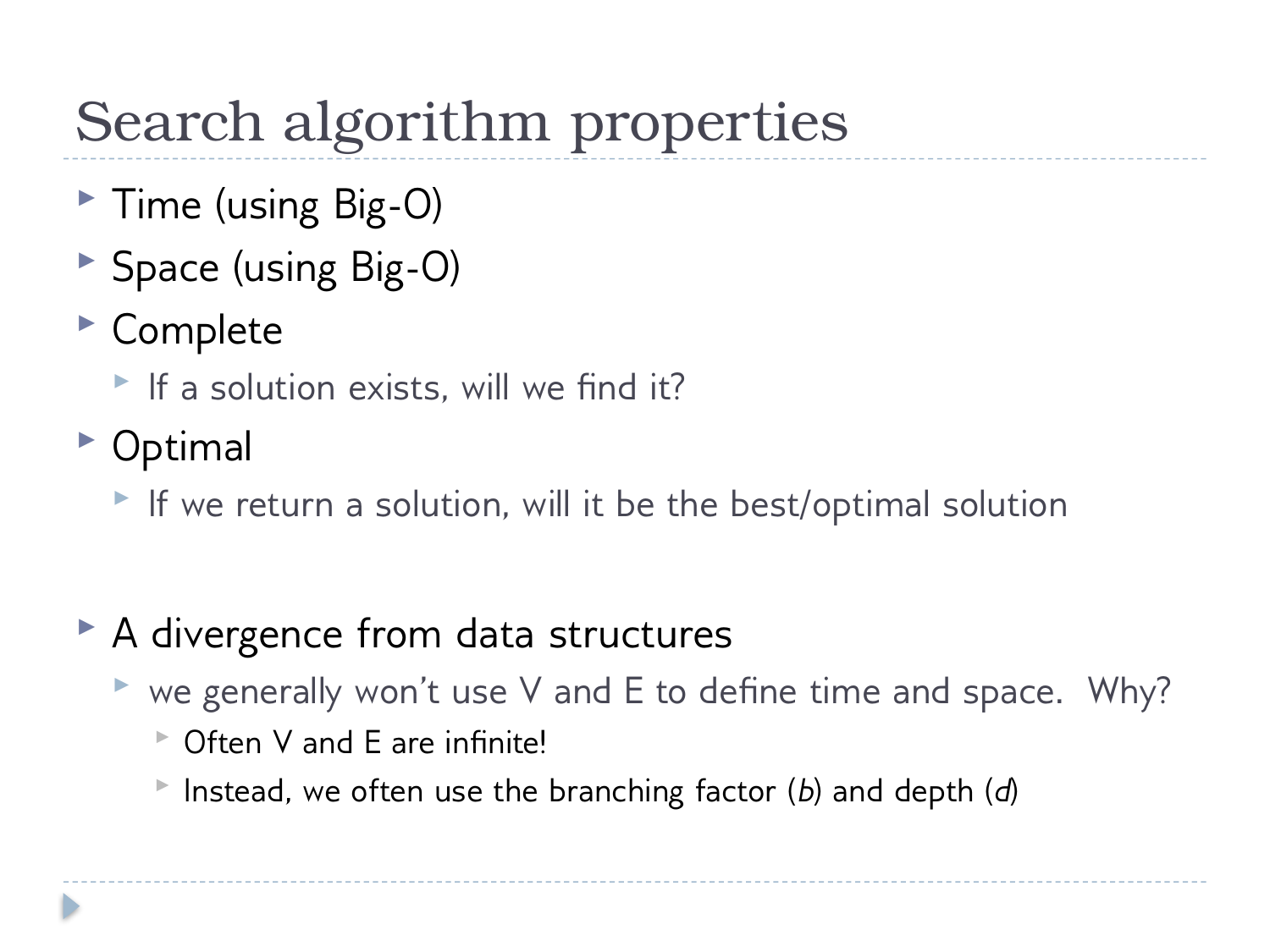

# Search algorithm properties
Time (using Big-O)
Space (using Big-O)
Complete
If a solution exists, will we find it?
Optimal
If we return a solution, will it be the best/optimal solution

A divergence from data structures
we generally won’t use V and E to define time and space.  Why?
Often V and E are infinite!
Instead, we often use the branching factor (b) and depth (d)